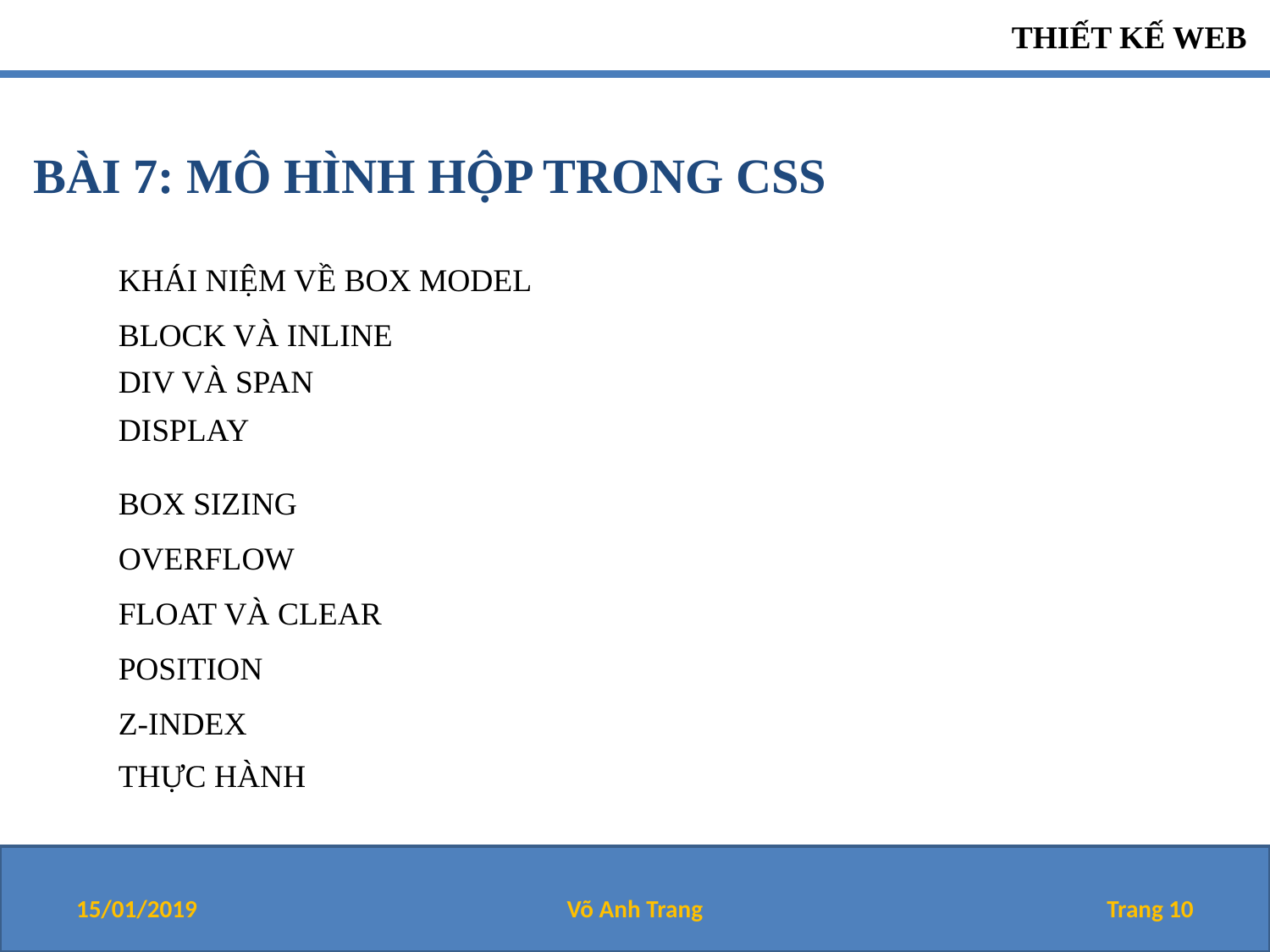

BÀI 7: MÔ HÌNH HỘP TRONG CSS
KHÁI NIỆM VỀ BOX MODEL
BLOCK VÀ INLINE
DIV VÀ SPAN
DISPLAY
BOX SIZING
OVERFLOW
FLOAT VÀ CLEAR
POSITION
Z-INDEX
THỰC HÀNH
15/01/2019
Võ Anh Trang
Trang 10